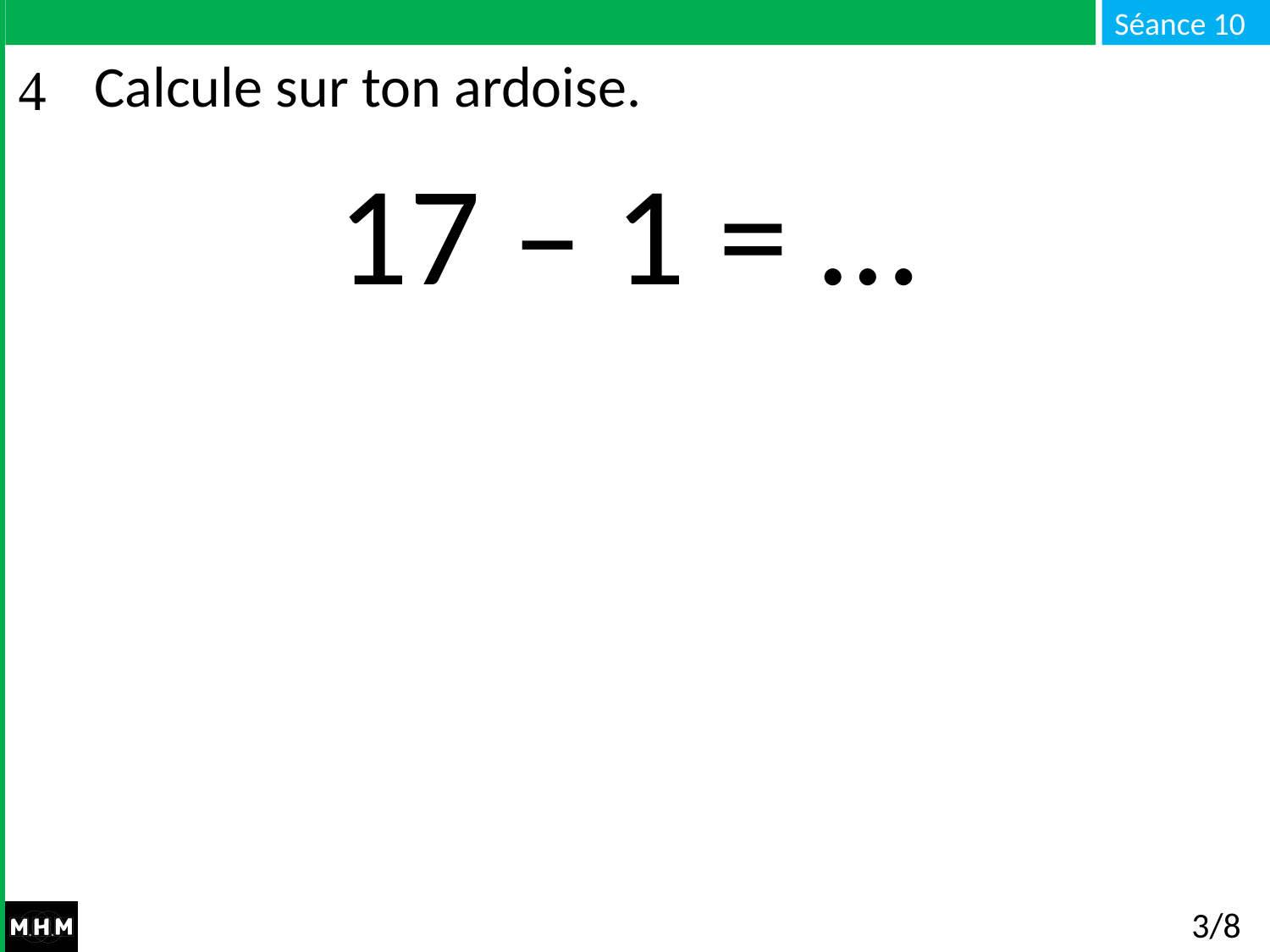

# Calcule sur ton ardoise.
17 – 1 = …
3/8